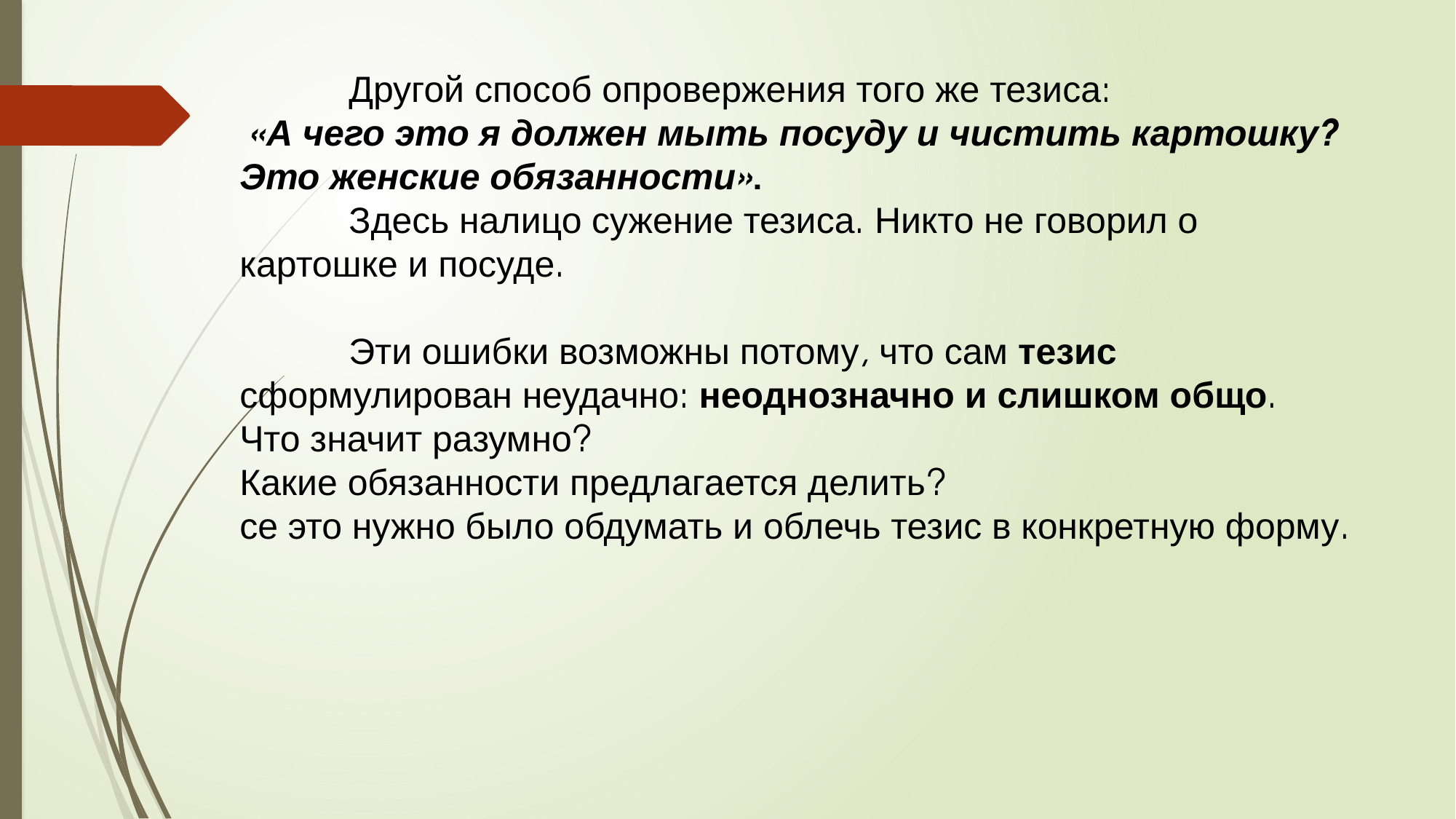

Другой способ опровержения того же тезиса:
 «А чего это я должен мыть посуду и чистить картошку? Это женские обязанности».
	Здесь налицо сужение тезиса. Никто не говорил о картошке и посуде.

	Эти ошибки возможны потому, что сам тезис сформулирован неудачно: неоднозначно и слишком общо.
Что значит разумно?
Какие обязанности предлагается делить?
се это нужно было обдумать и облечь тезис в конкретную форму.